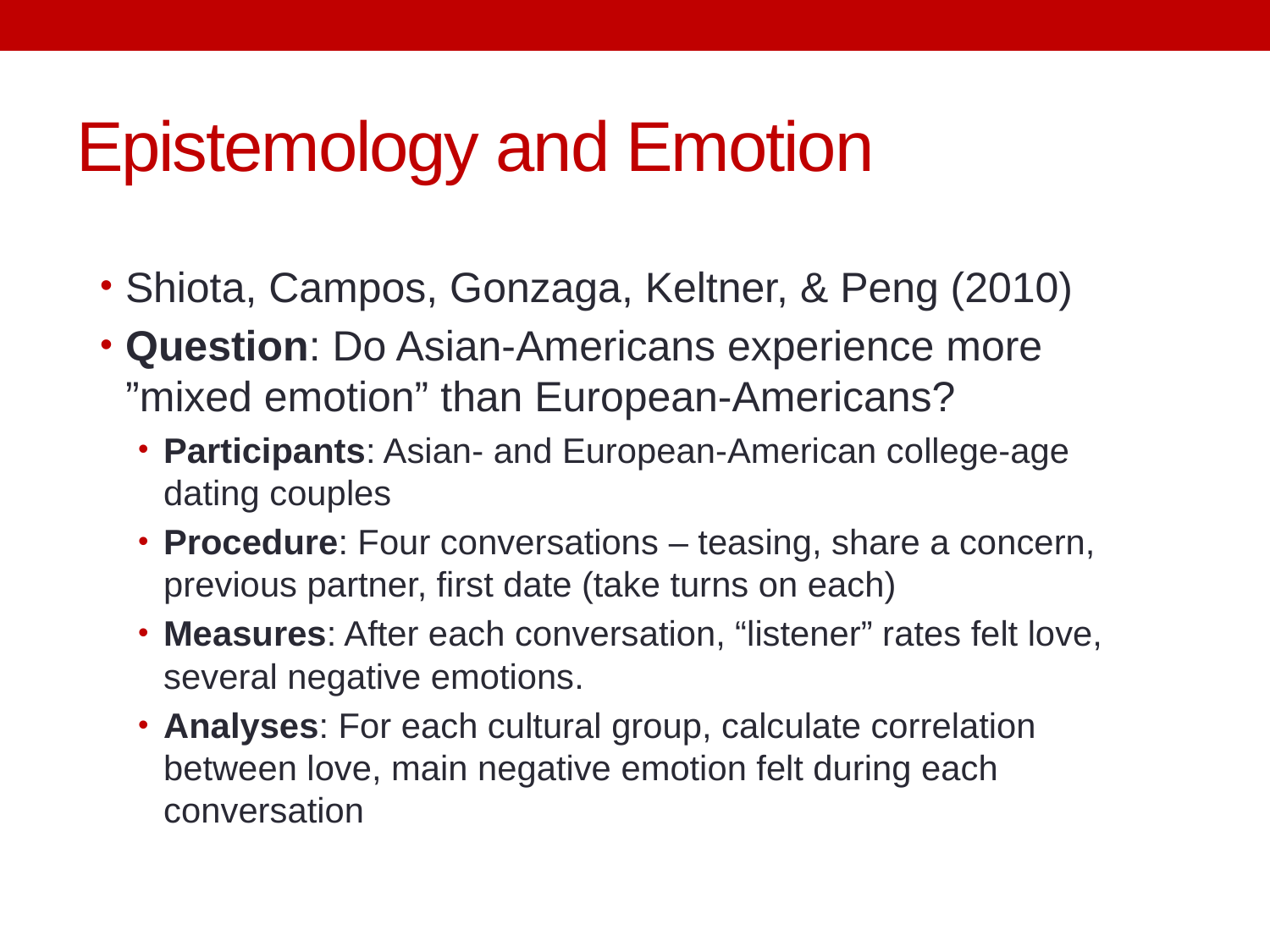

# Epistemology and Emotion
Shiota, Campos, Gonzaga, Keltner, & Peng (2010)
Question: Do Asian-Americans experience more ”mixed emotion” than European-Americans?
Participants: Asian- and European-American college-age dating couples
Procedure: Four conversations – teasing, share a concern, previous partner, first date (take turns on each)
Measures: After each conversation, “listener” rates felt love, several negative emotions.
Analyses: For each cultural group, calculate correlation between love, main negative emotion felt during each conversation